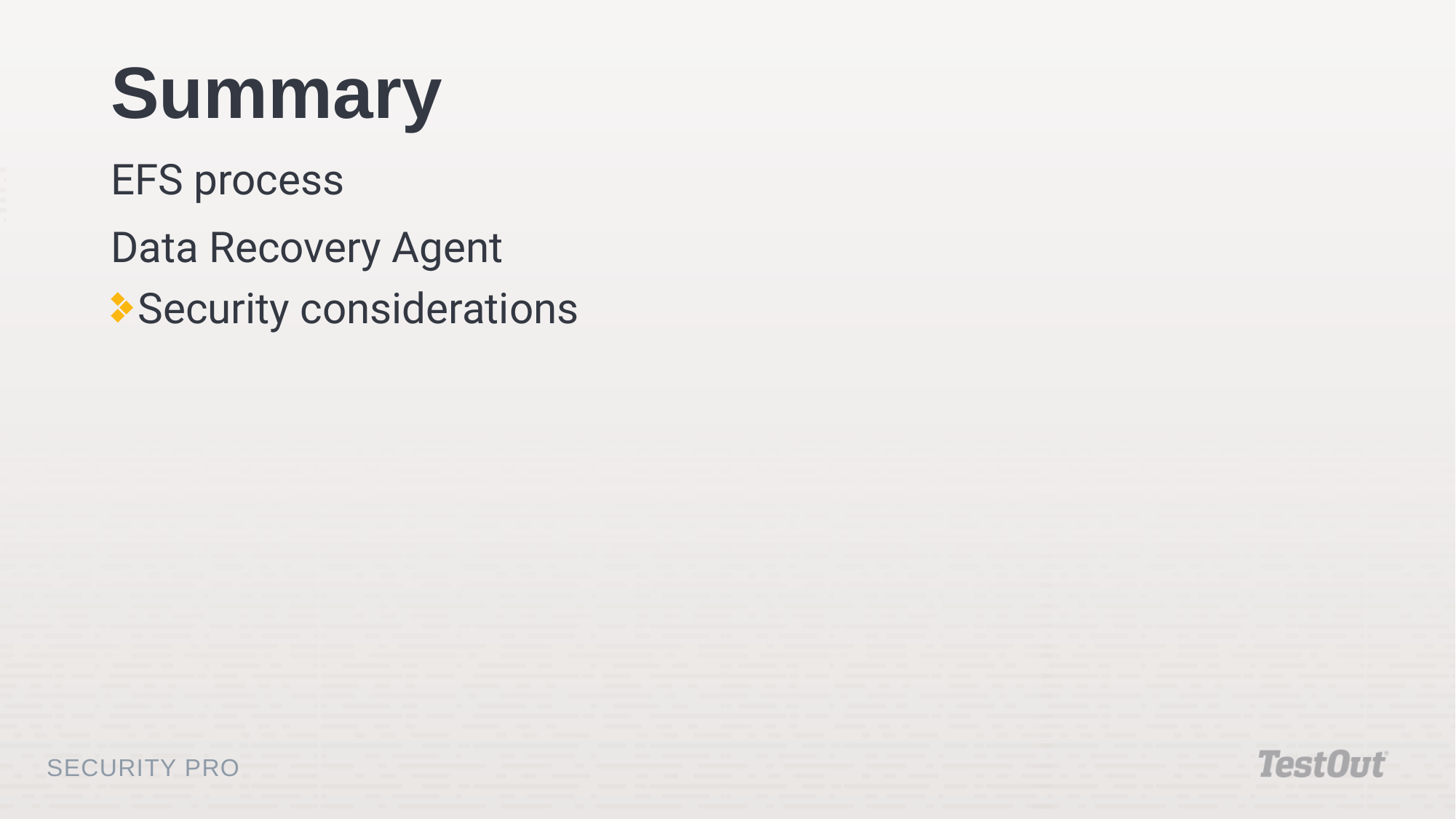

# Summary
EFS process
Data Recovery Agent
Security considerations
Security Pro